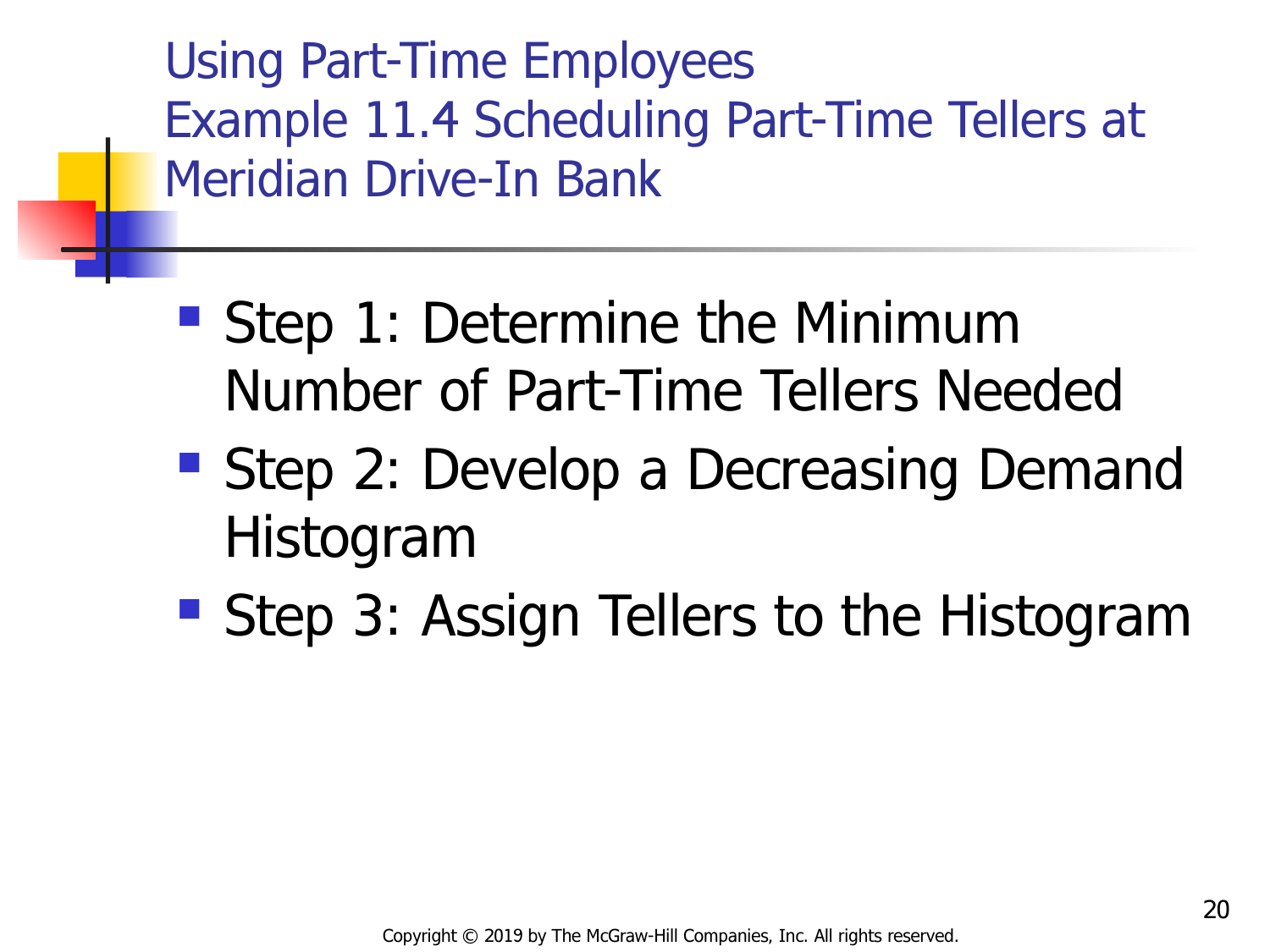

# Using Part-Time Employees Example 11.4 Scheduling Part-Time Tellers at Meridian Drive-In Bank
Step 1: Determine the Minimum Number of Part-Time Tellers Needed
Step 2: Develop a Decreasing Demand Histogram
Step 3: Assign Tellers to the Histogram
20
Copyright © 2019 by The McGraw-Hill Companies, Inc. All rights reserved.